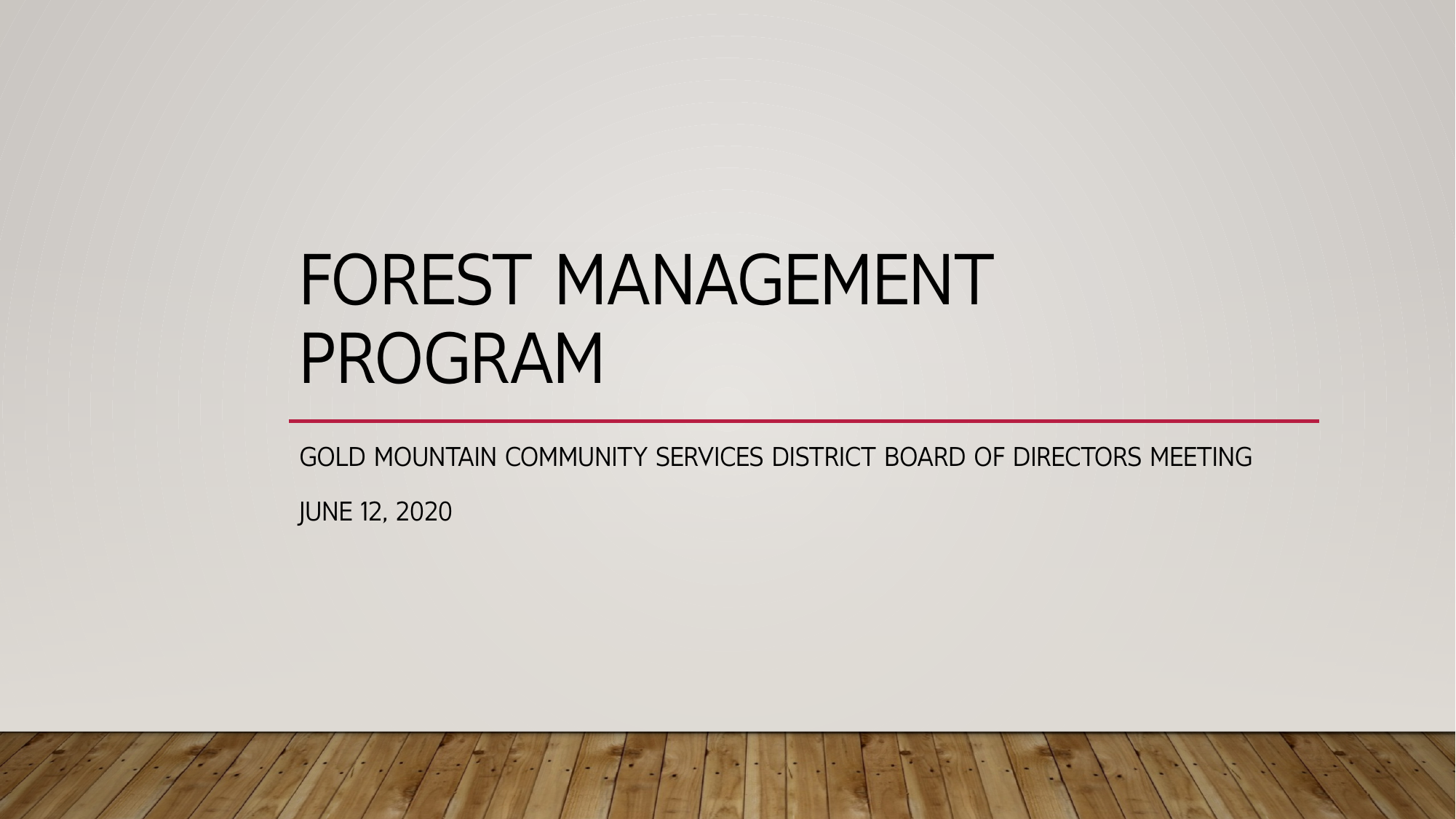

# Forest management program
Gold mountain community services district board of directors meeting
June 12, 2020